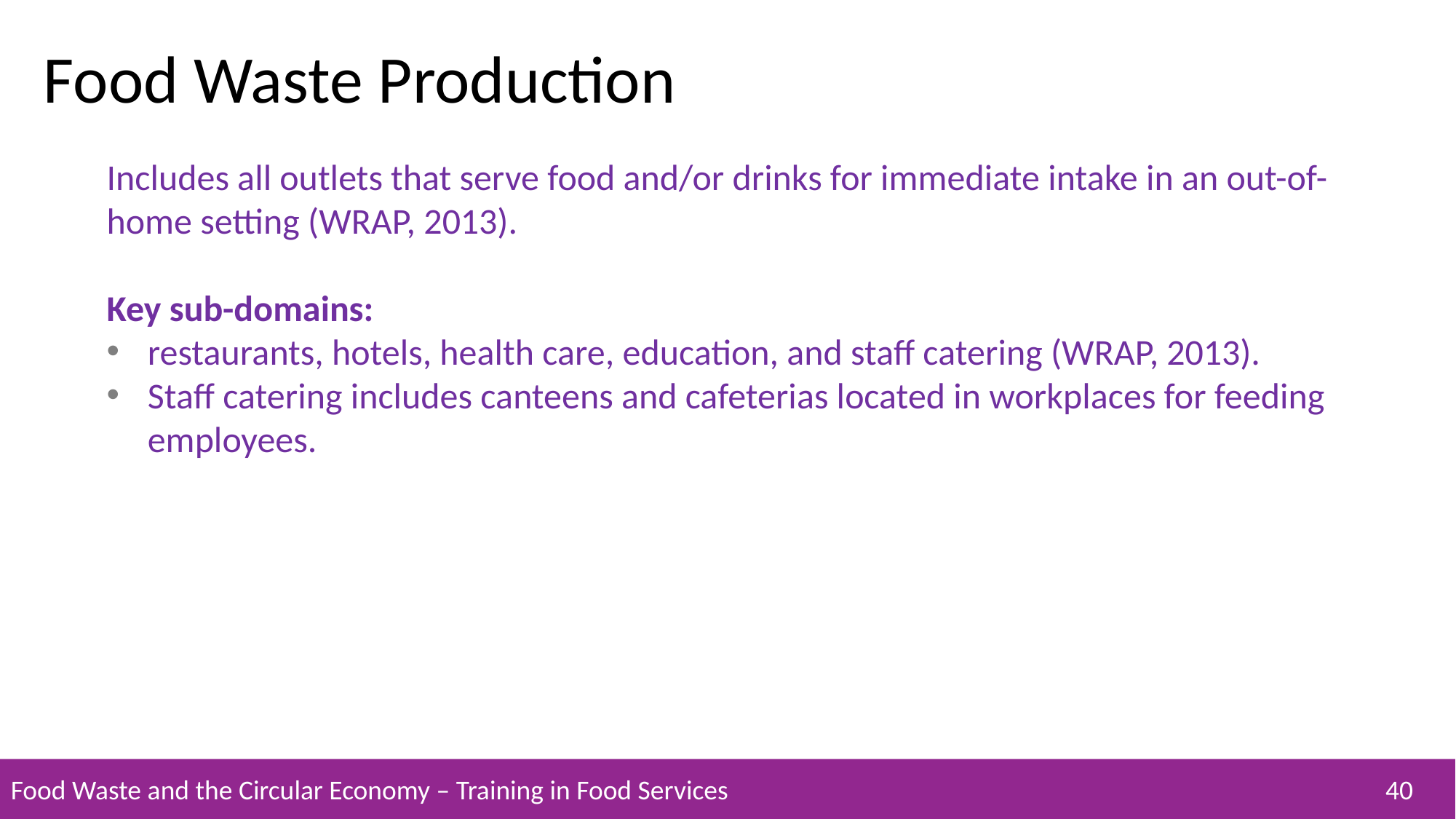

Food Waste Production
Includes all outlets that serve food and/or drinks for immediate intake in an out-of-home setting (WRAP, 2013).

Key sub-domains:
restaurants, hotels, health care, education, and staff catering (WRAP, 2013).
Staff catering includes canteens and cafeterias located in workplaces for feeding employees.